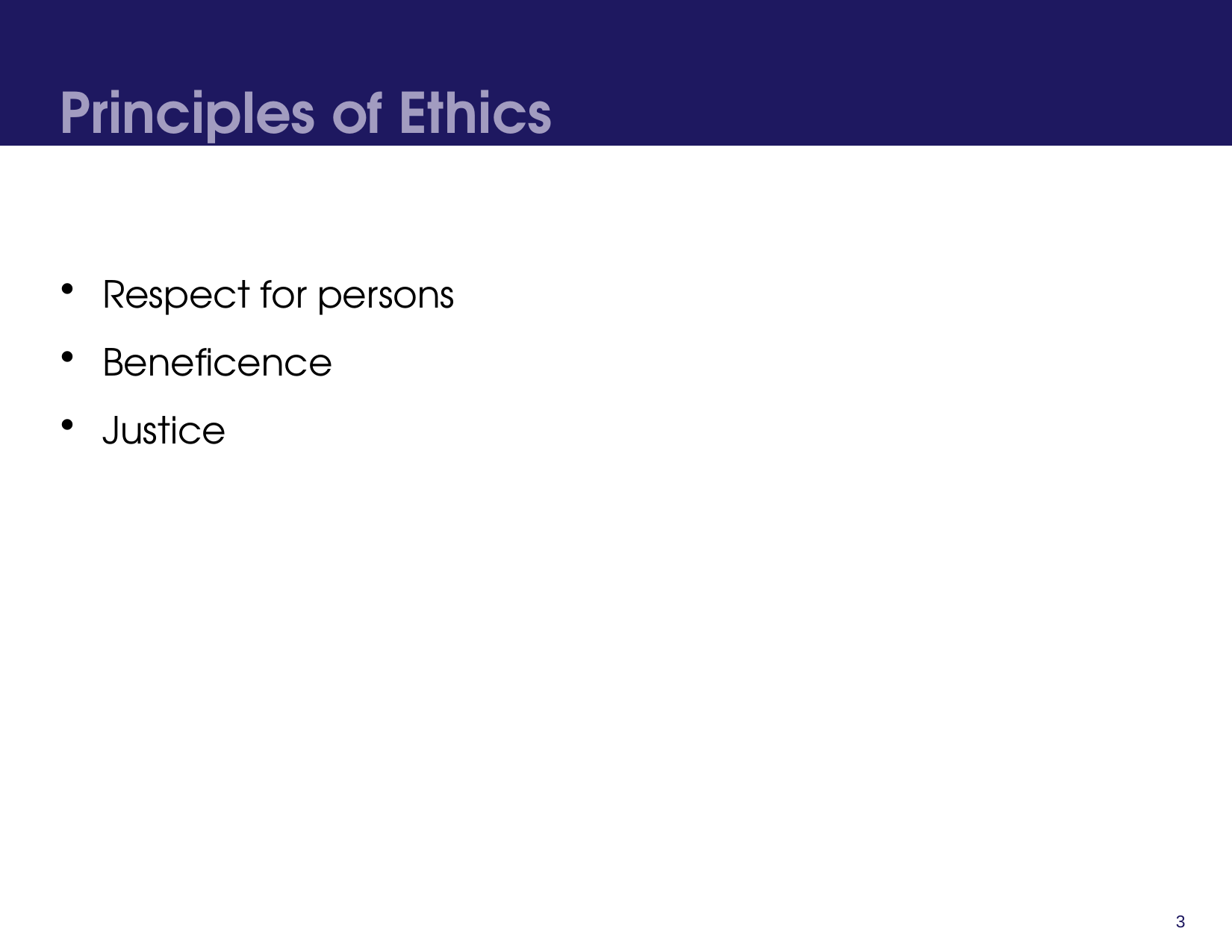

# Principles of Ethics
Respect for persons
Beneficence
Justice
3